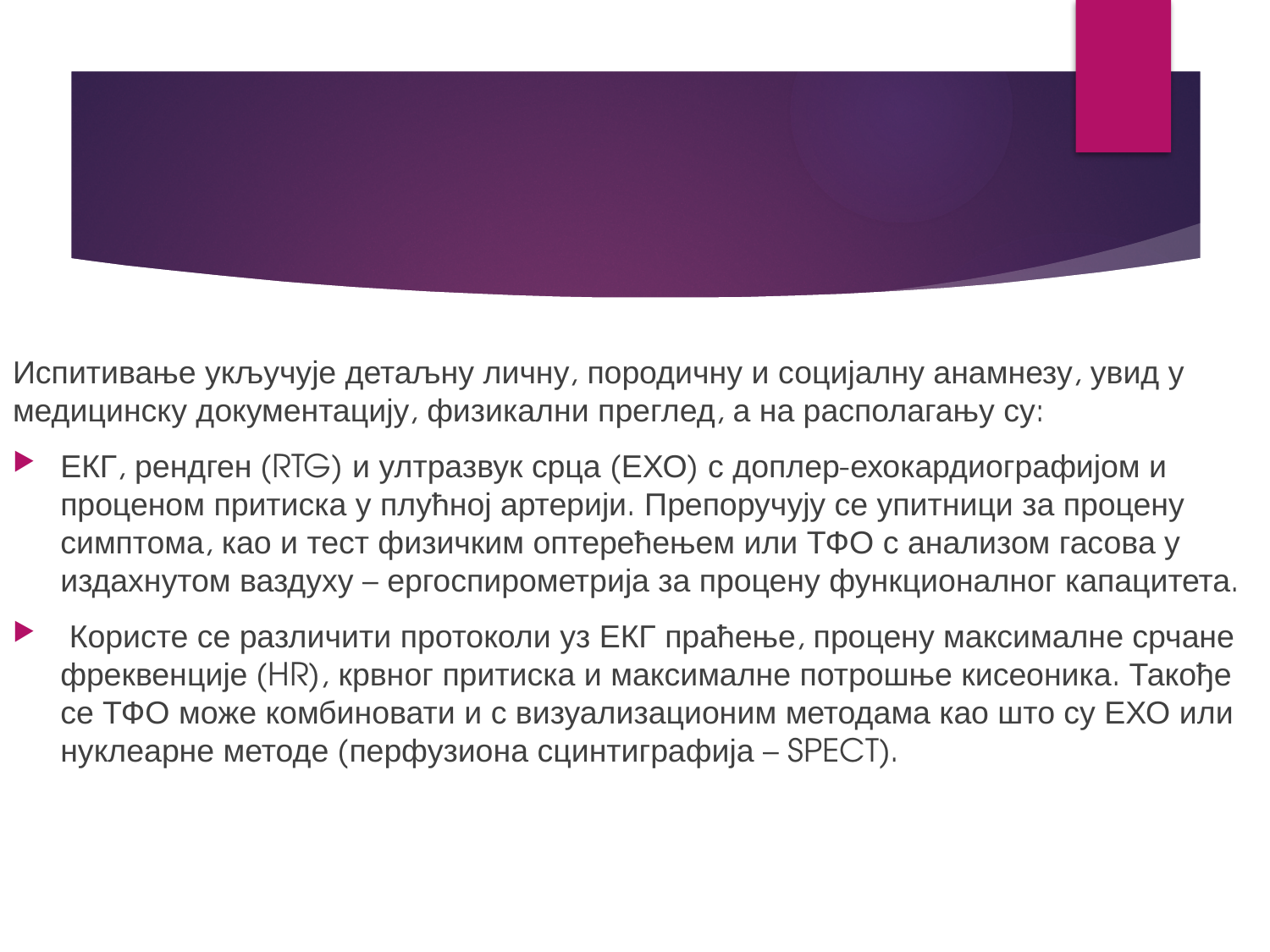

#
Испитивање укључује детаљну личну, породичну и социјалну анамнезу, увид у медицинску документацију, физикални преглед, а на располагању су:
ЕКГ, рендген (RTG) и ултразвук срца (ЕХО) с доплер-ехокардиографијом и проценом притиска у плућној артерији. Препоручују се упитници за процену симптома, као и тест физичким оптерећењем или ТФО с анализом гасова у издахнутом ваздуху – ергоспирометрија за процену функционалног капацитета.
 Користе се различити протоколи уз ЕКГ праћење, процену максималне срчане фреквенције (HR), крвног притиска и максималне потрошње кисеоника. Такође се ТФО може комбиновати и с визуализационим методама као што су ЕХО или нуклеарне методе (перфузиона сцинтиграфија – SPECT).